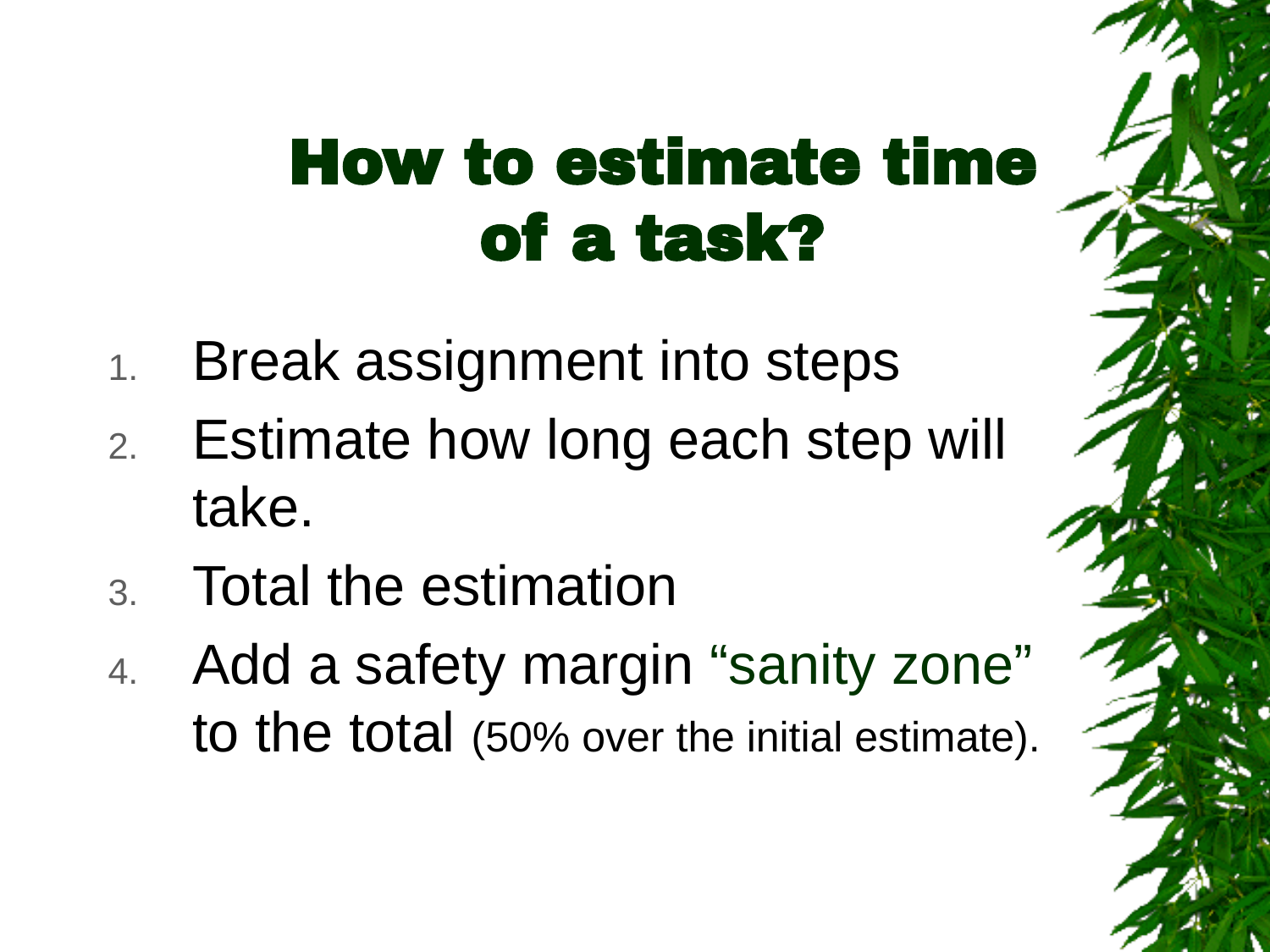

# How to estimate time of a task?
Break assignment into steps
Estimate how long each step will take.
Total the estimation
Add a safety margin “sanity zone” to the total (50% over the initial estimate).